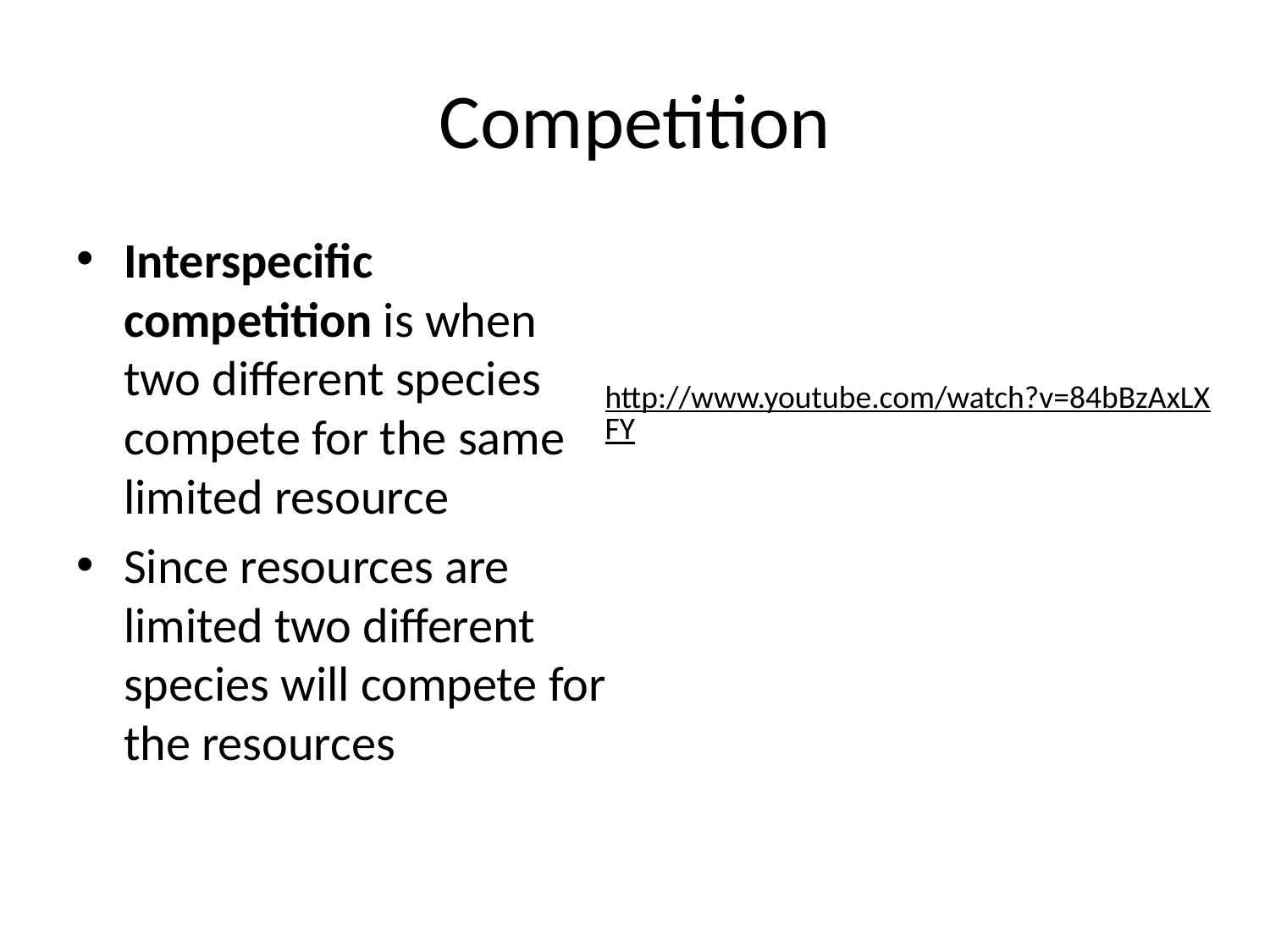

# Competition
Interspecific competition is when two different species compete for the same limited resource
Since resources are limited two different species will compete for the resources

http://www.youtube.com/watch?v=84bBzAxLXFY